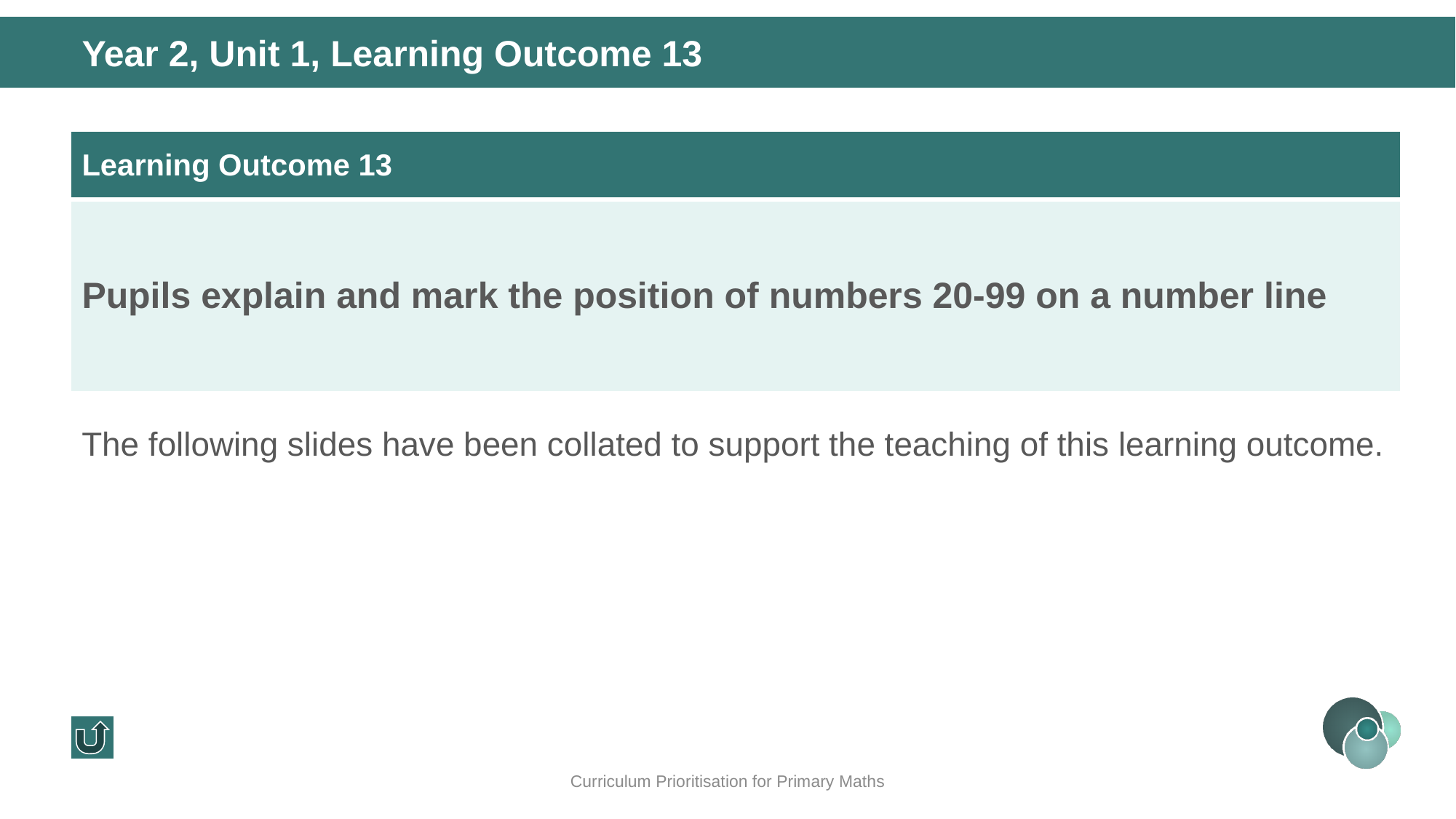

Year 2, Unit 1, Learning Outcome 13
| Learning Outcome 13 |
| --- |
| Pupils explain and mark the position of numbers 20-99 on a number line |
The following slides have been collated to support the teaching of this learning outcome.

Curriculum Prioritisation for Primary Maths